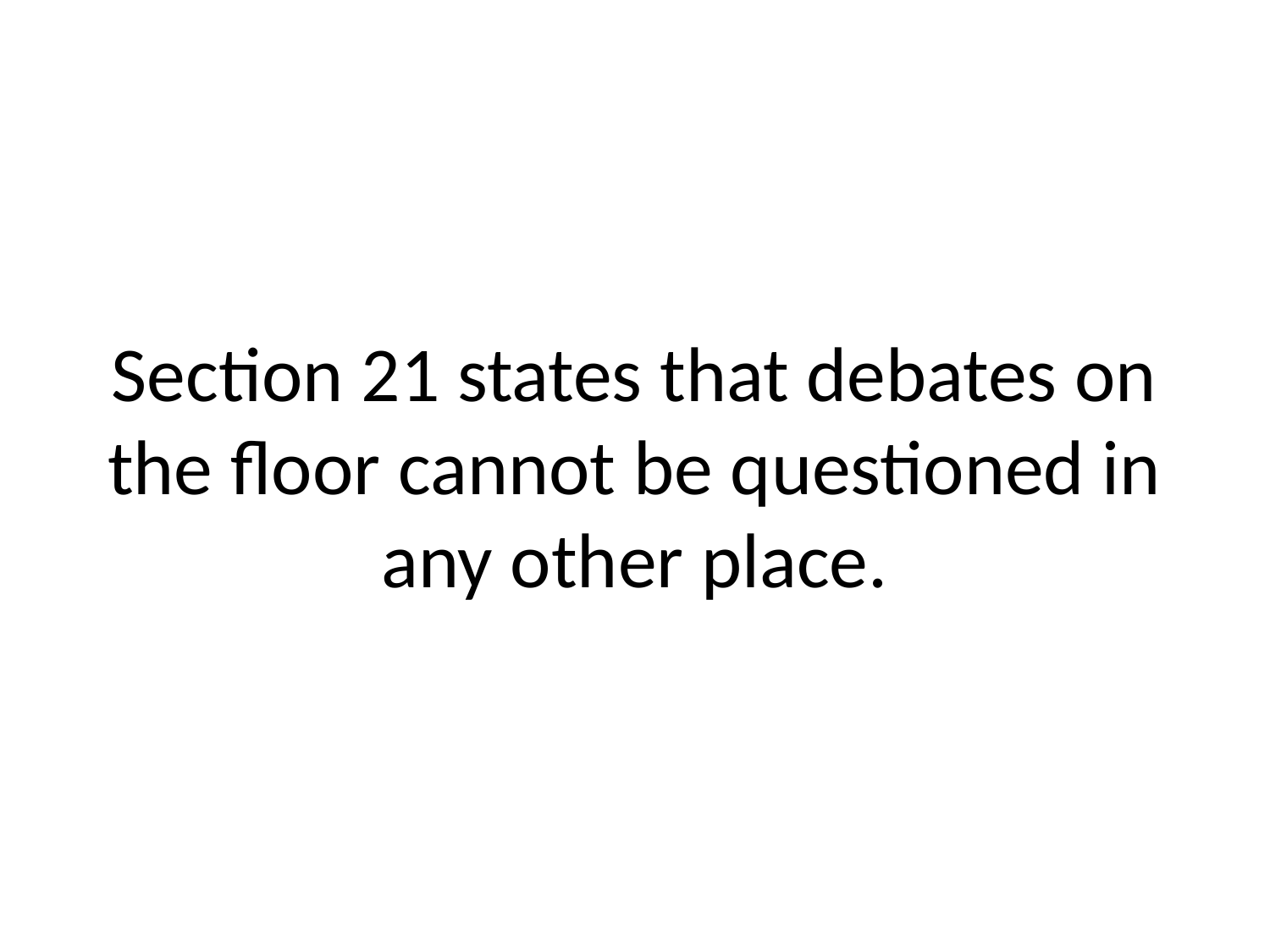

# Section 21 states that debates on the floor cannot be questioned in any other place.